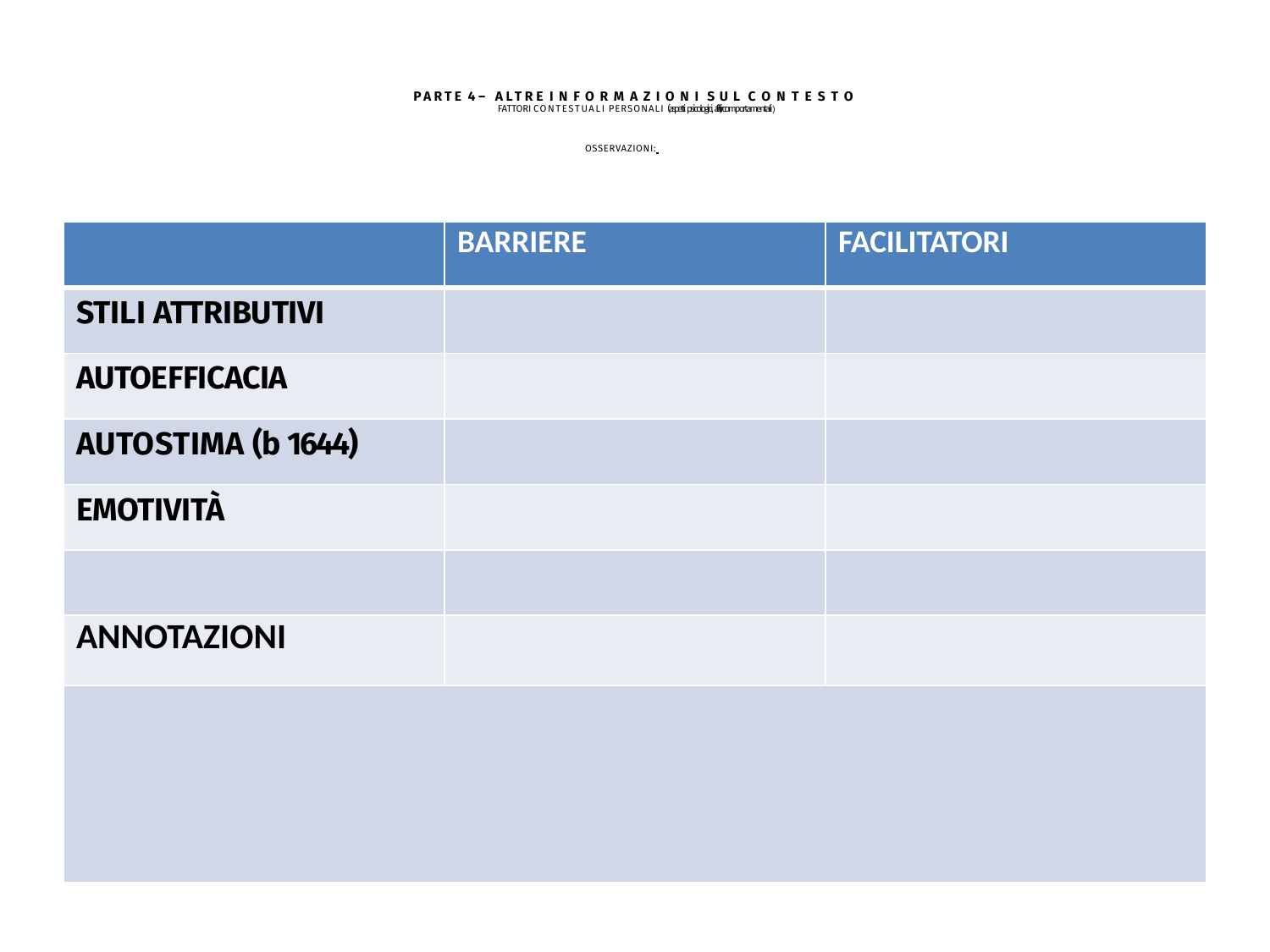

# e310-360 (RELAZIONI E SOSTEGNO SOCIALI) PARTE 4 – ALTRE INFORMAZIONI SUL CONTESTO FATTORI CONTESTUALI PERSONALI (aspetti psicologici, affettivi, comportamentali) BARRIERE STILI ATTRIBUTIVI  AUTOEFFICACIA  AUTOSTIMA (b 1644)  EMOTIVITÀ OSSERVAZIONI:
|  | BARRIERE | FACILITATORI |
| --- | --- | --- |
| STILI ATTRIBUTIVI |  |  |
| AUTOEFFICACIA |  |  |
| AUTOSTIMA (b 1644) |  |  |
| EMOTIVITÀ |  |  |
|  |  |  |
| ANNOTAZIONI |  |  |
|  |  |  |